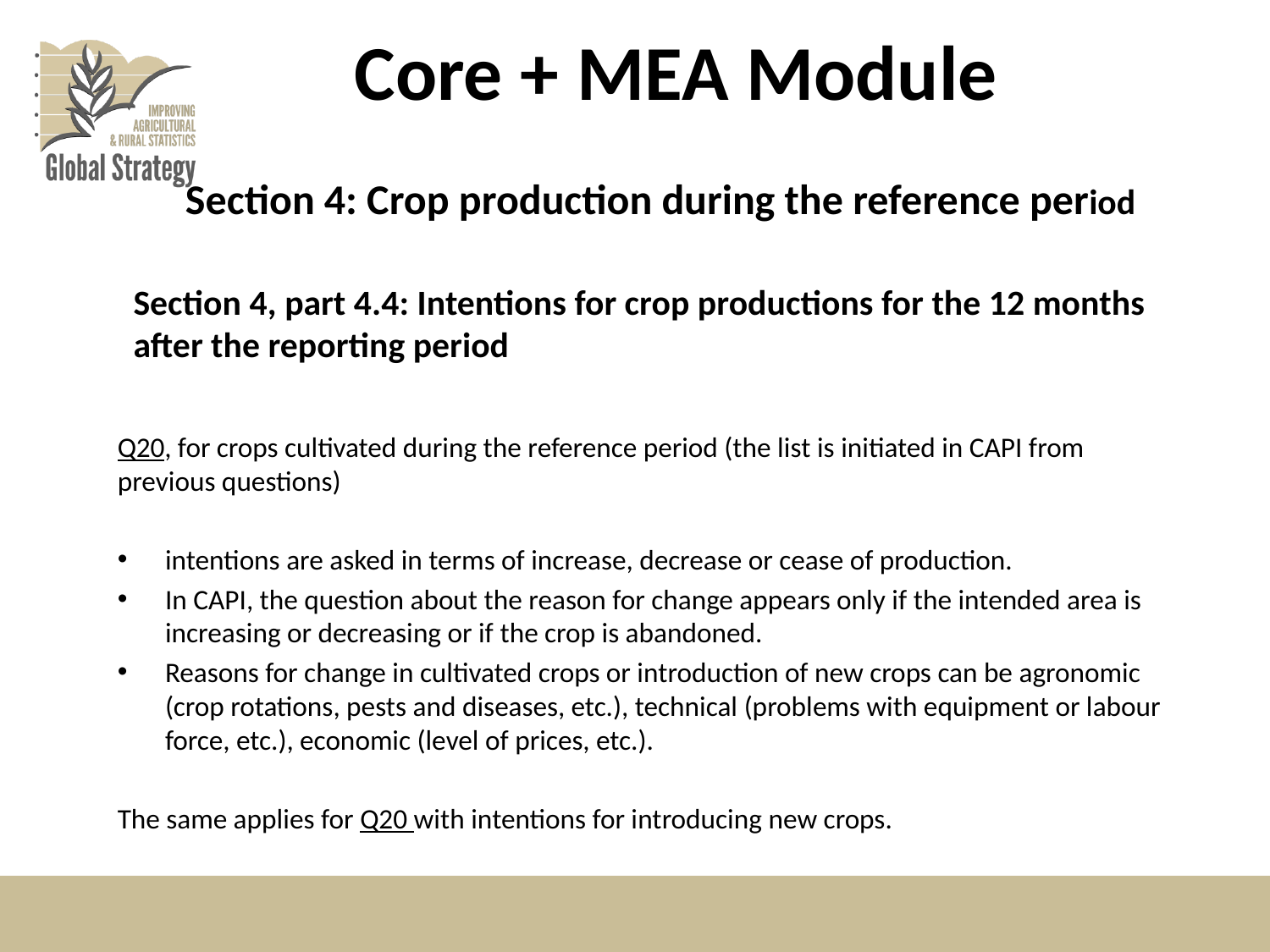

# Core + MEA Module
Section 4: Crop production during the reference period

Section 4, part 4.4: Intentions for crop productions for the 12 months after the reporting period

Q20, for crops cultivated during the reference period (the list is initiated in CAPI from previous questions)

intentions are asked in terms of increase, decrease or cease of production.
In CAPI, the question about the reason for change appears only if the intended area is increasing or decreasing or if the crop is abandoned.
Reasons for change in cultivated crops or introduction of new crops can be agronomic (crop rotations, pests and diseases, etc.), technical (problems with equipment or labour force, etc.), economic (level of prices, etc.).

The same applies for Q20 with intentions for introducing new crops.